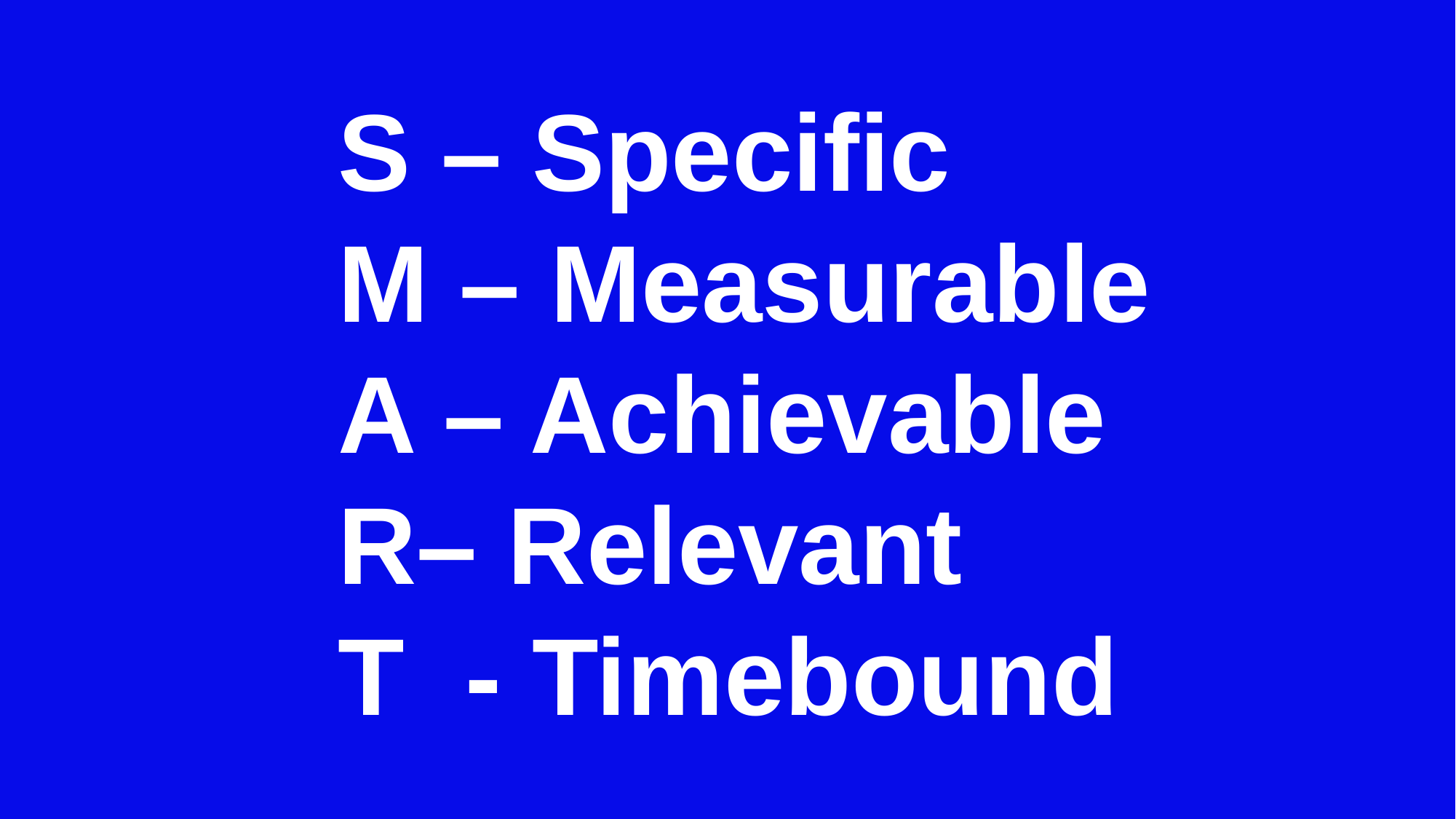

S – Specific
M – Measurable
A – Achievable
R– Relevant
T  - Timebound